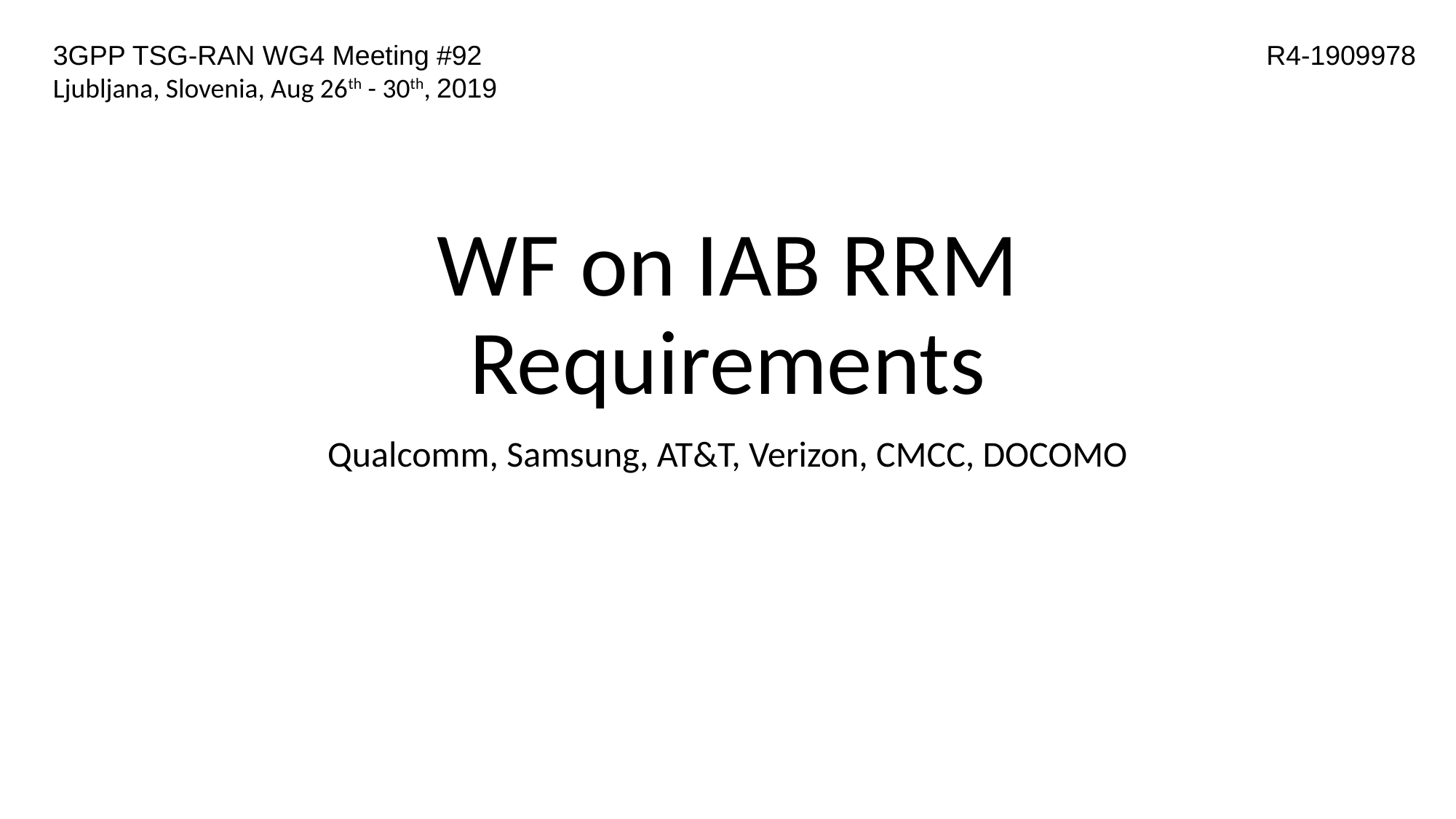

R4-1909978
3GPP TSG-RAN WG4 Meeting #92
Ljubljana, Slovenia, Aug 26th - 30th, 2019
# WF on IAB RRM Requirements
Qualcomm, Samsung, AT&T, Verizon, CMCC, DOCOMO